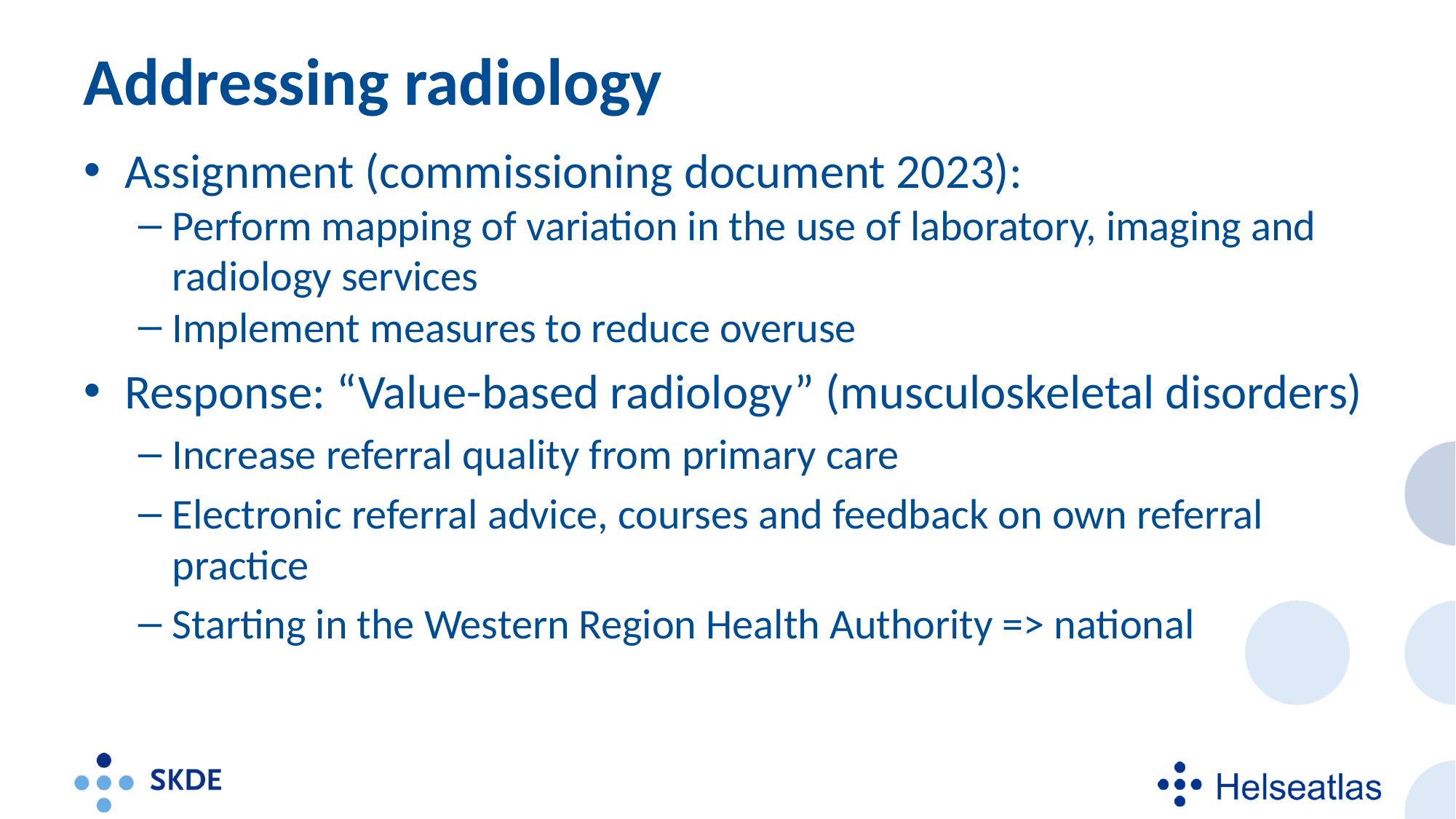

# Addressing radiology
Assignment (commissioning document 2023):
Perform mapping of variation in the use of laboratory, imaging and radiology services
Implement measures to reduce overuse
Response: “Value-based radiology” (musculoskeletal disorders)
Increase referral quality from primary care
Electronic referral advice, courses and feedback on own referral practice
Starting in the Western Region Health Authority => national